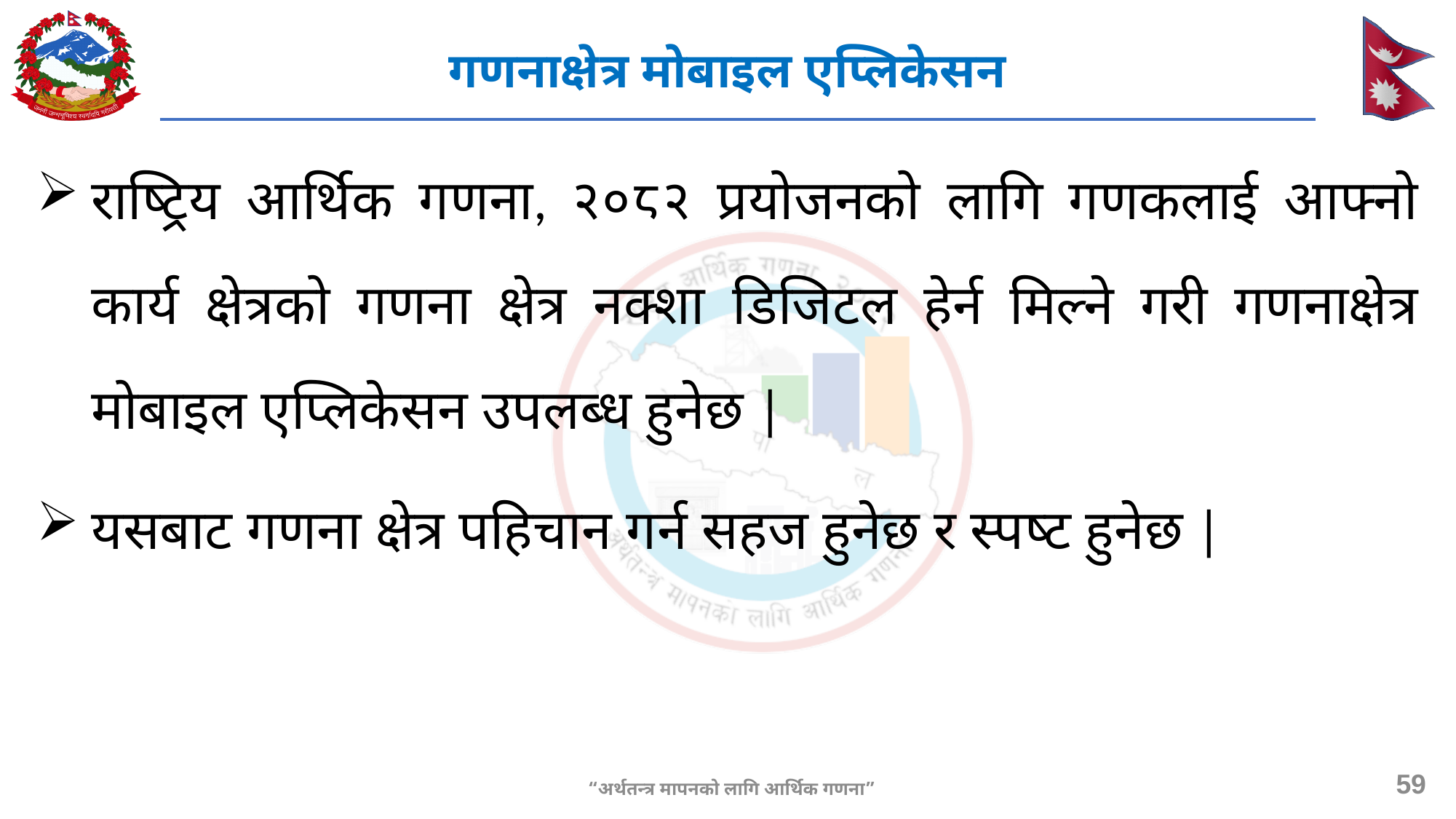

# गणनाक्षेत्र मोबाइल एप्लिकेसन
राष्ट्रिय आर्थिक गणना, २०८२ प्रयोजनको लागि गणकलाई आफ्नो कार्य क्षेत्रको गणना क्षेत्र नक्शा डिजिटल हेर्न मिल्ने गरी गणनाक्षेत्र मोबाइल एप्लिकेसन उपलब्ध हुनेछ |
यसबाट गणना क्षेत्र पहिचान गर्न सहज हुनेछ र स्पष्ट हुनेछ |

59
“अर्थतन्त्र मापनको लागि आर्थिक गणना”